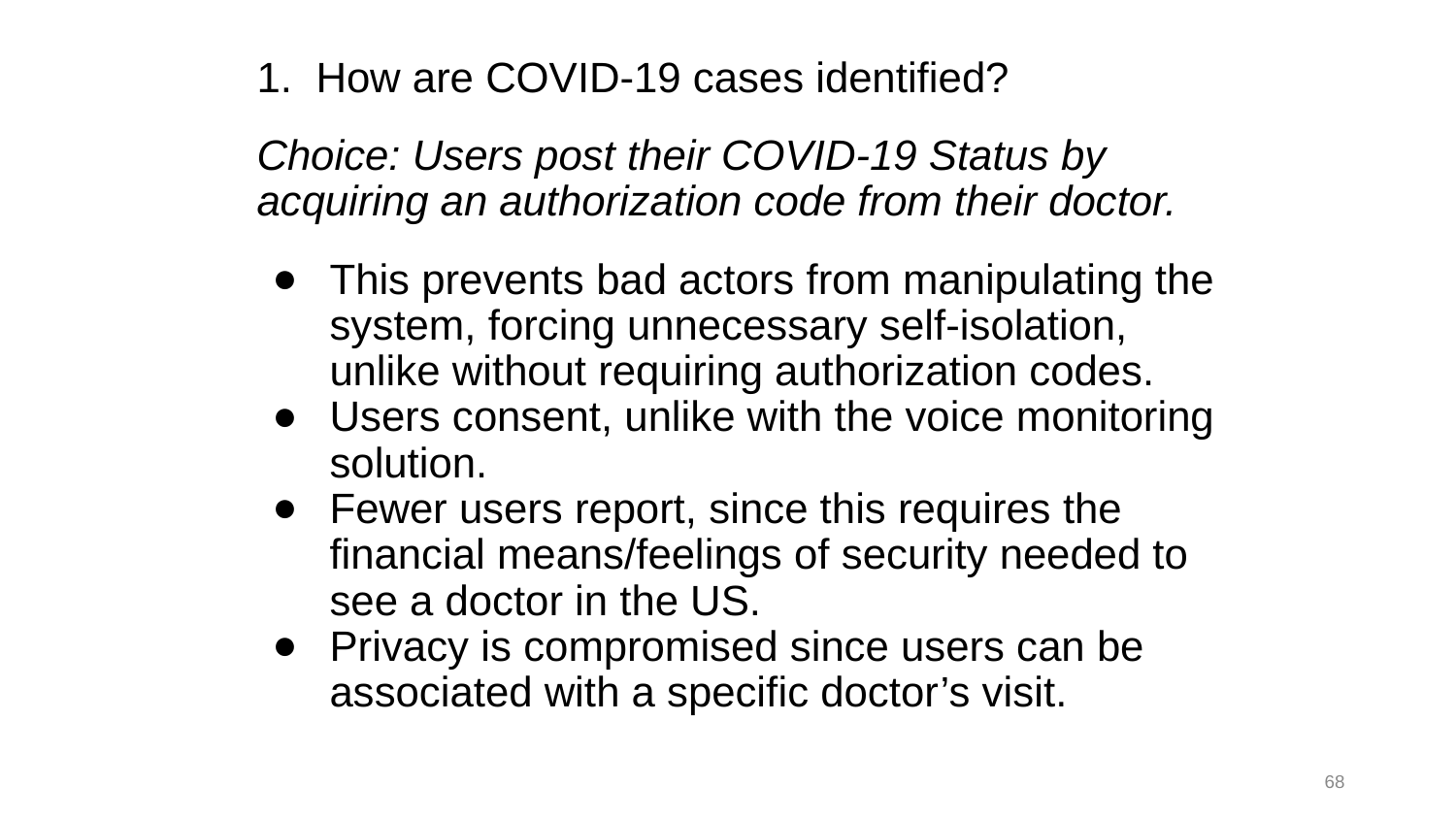

How are COVID-19 cases identified?
Choice: Users post their COVID-19 Status by acquiring an authorization code from their doctor.
This prevents bad actors from manipulating the system, forcing unnecessary self-isolation, unlike without requiring authorization codes.
Users consent, unlike with the voice monitoring solution.
Fewer users report, since this requires the financial means/feelings of security needed to see a doctor in the US.
Privacy is compromised since users can be associated with a specific doctor’s visit.
68